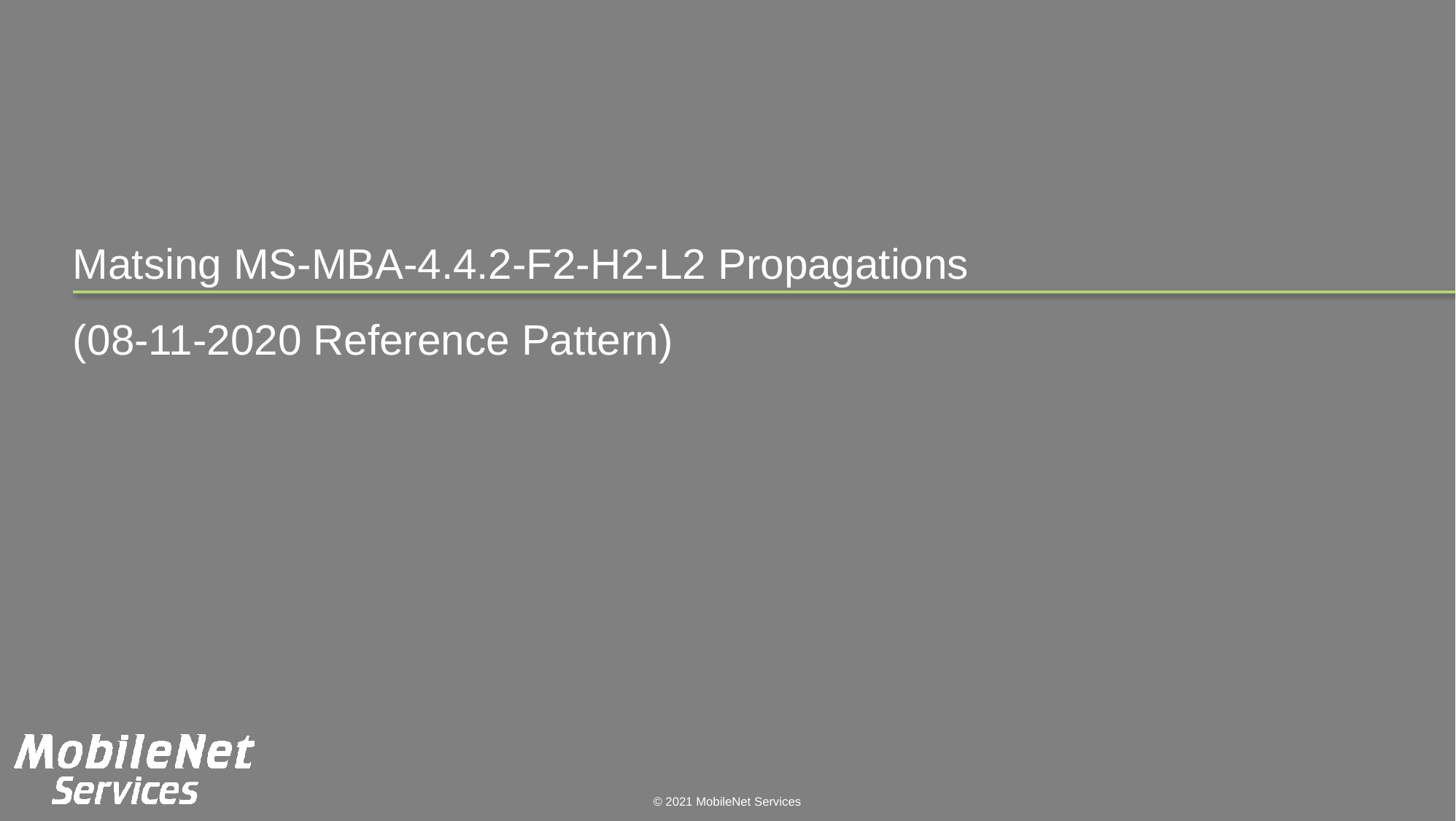

# Matsing MS-MBA-4.4.2-F2-H2-L2 Propagations (08-11-2020 Reference Pattern)